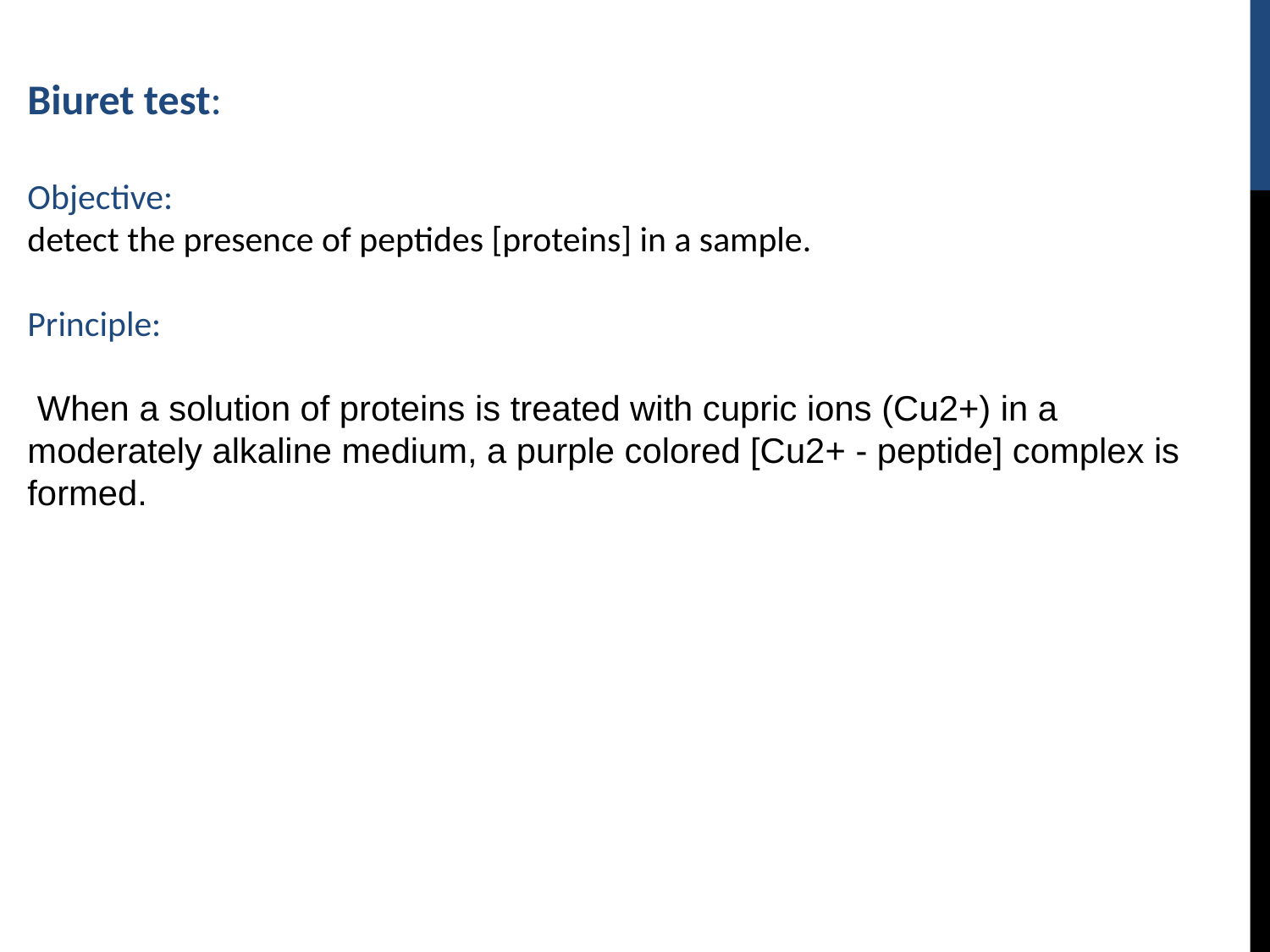

Biuret test:

Objective:
detect the presence of peptides [proteins] in a sample.

Principle:

 When a solution of proteins is treated with cupric ions (Cu2+) in a moderately alkaline medium, a purple colored [Cu2+ - peptide] complex is formed.